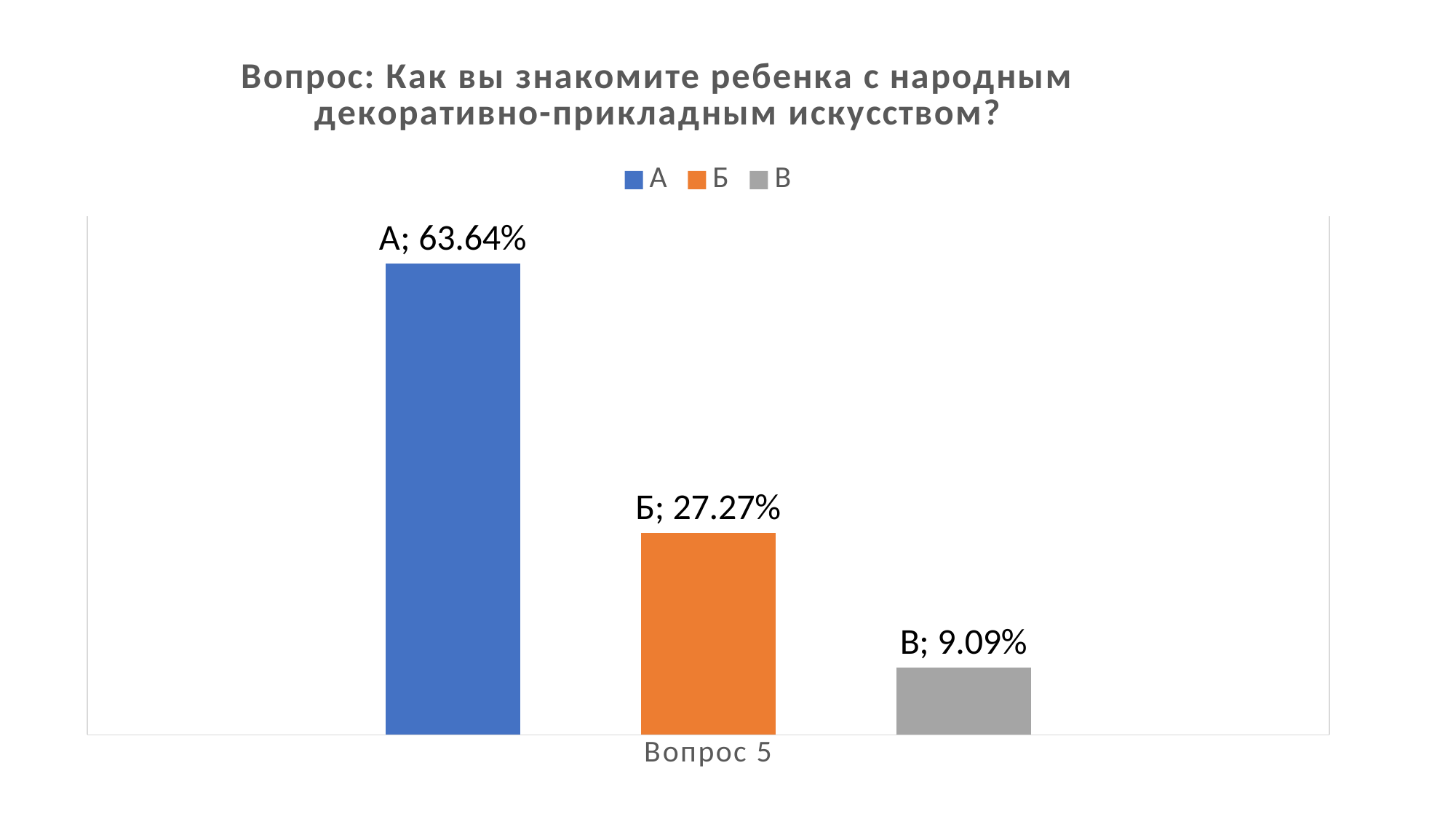

### Chart: Вопрос: Как вы знакомите ребенка с народным декоративно-прикладным искусством?

| Category | А | Б | В |
|---|---|---|---|
| Вопрос 5 | 0.6363636363636364 | 0.2727272727272727 | 0.09090909090909091 |